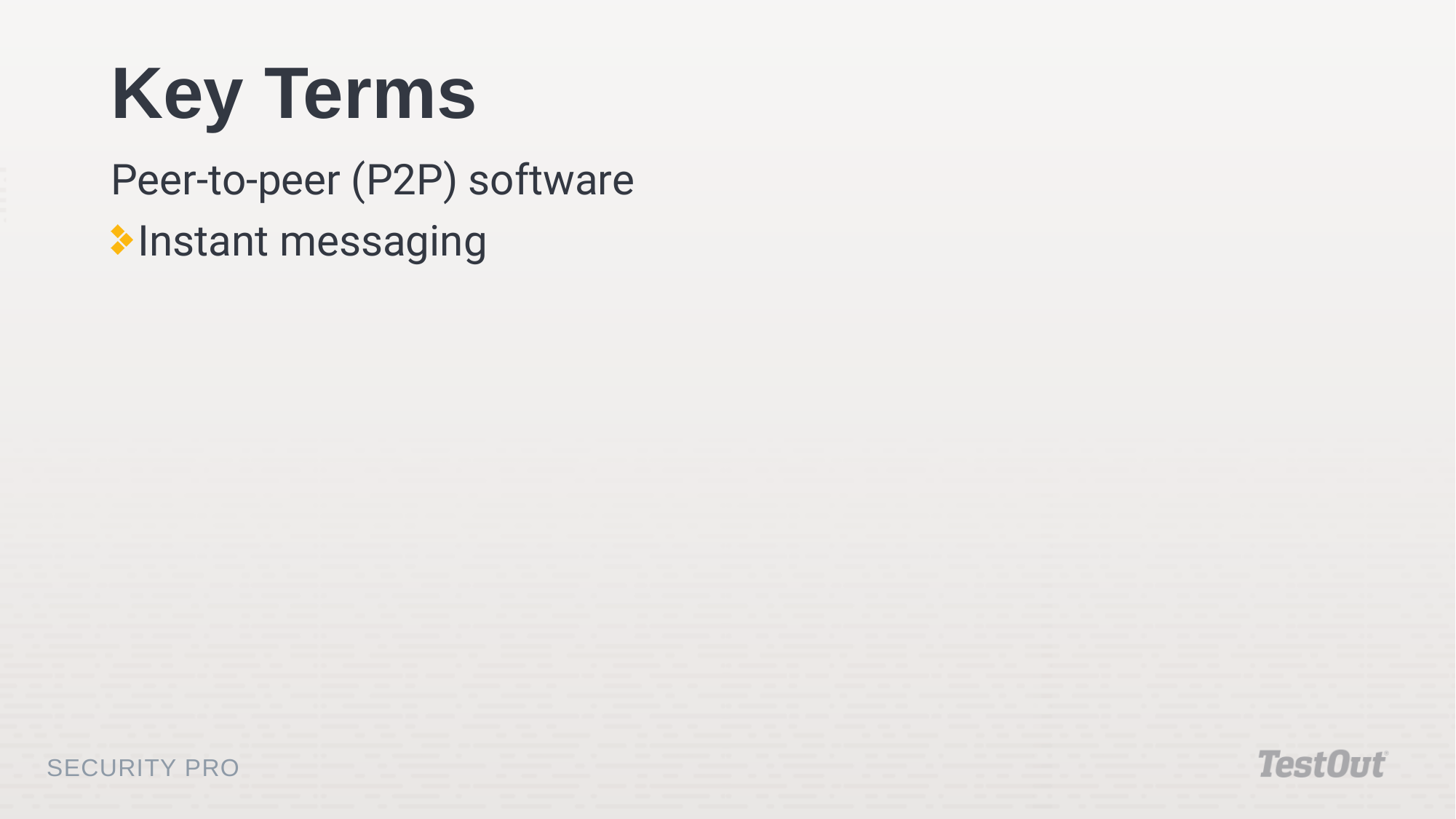

# Key Terms
Peer-to-peer (P2P) software
Instant messaging
Security Pro